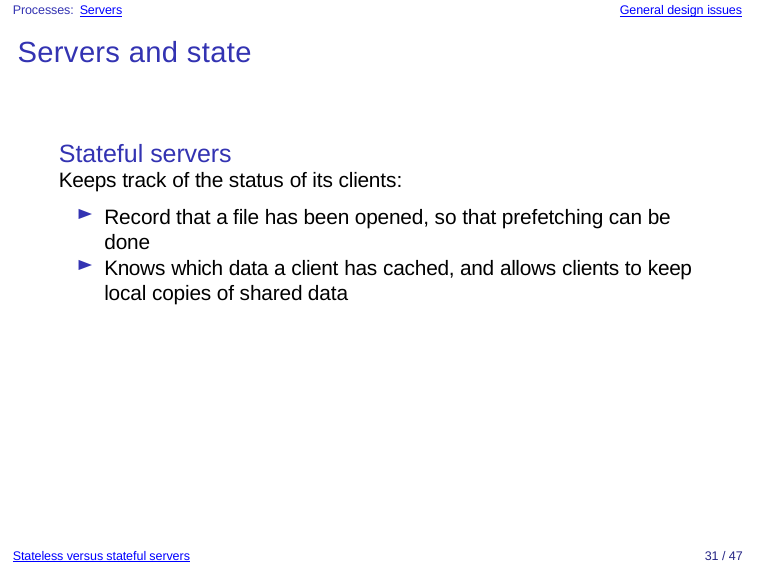

Processes: Servers
General design issues
Servers and state
Stateful servers
Keeps track of the status of its clients:
Record that a file has been opened, so that prefetching can be  done
Knows which data a client has cached, and allows clients to keep  local copies of shared data
Stateless versus stateful servers
31 / 47